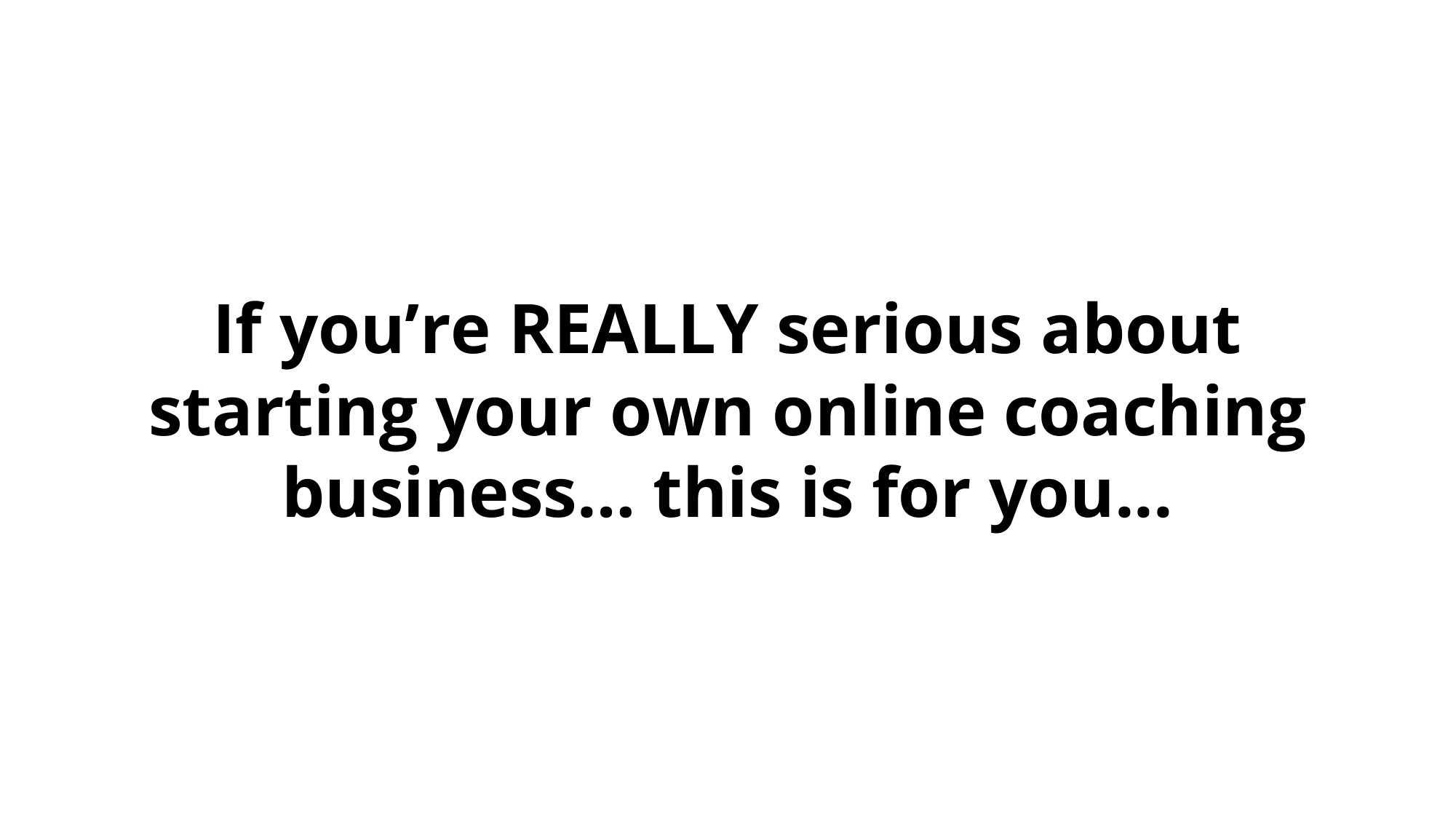

If you’re REALLY serious about starting your own online coaching business… this is for you...